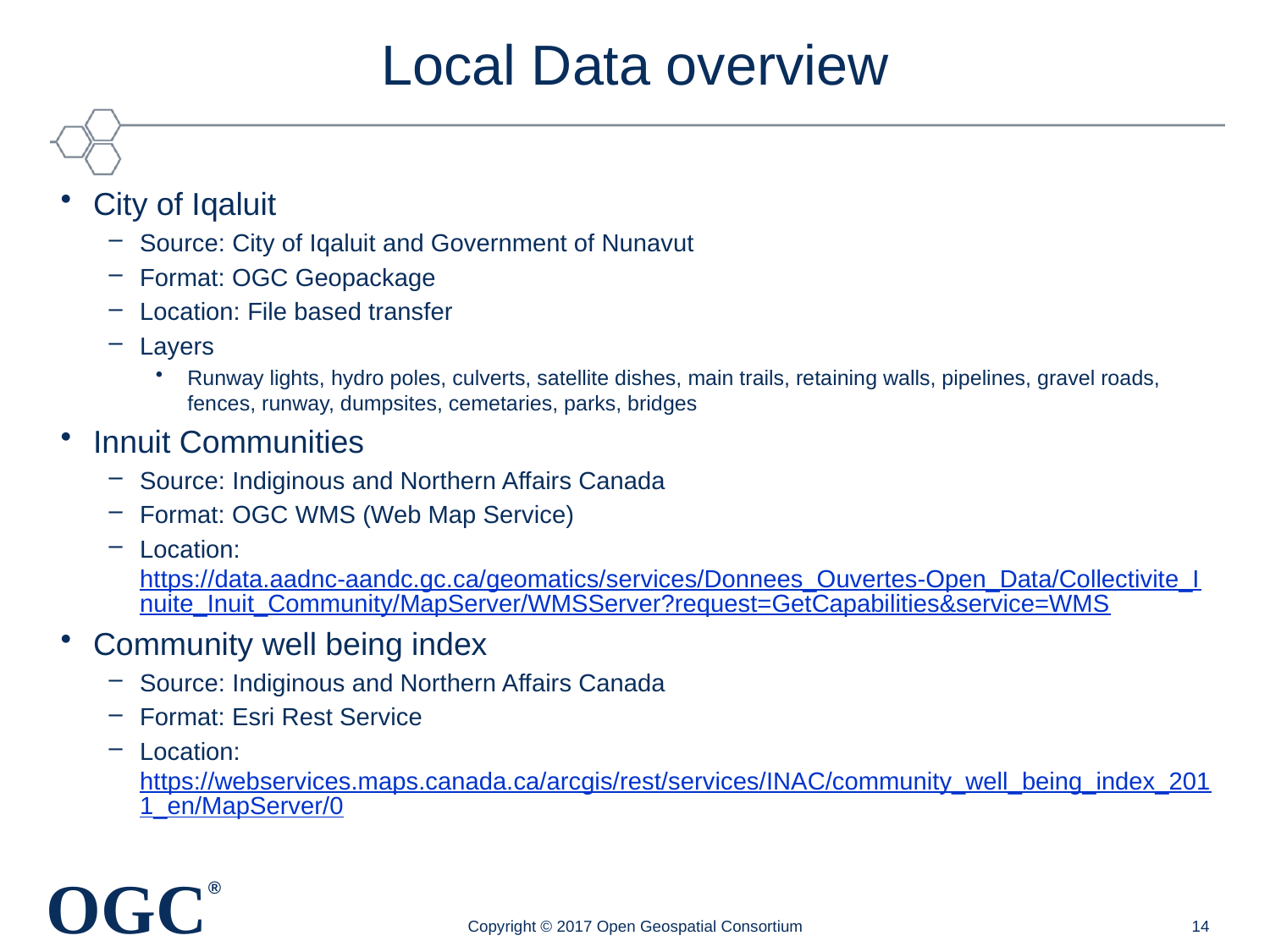

# Local Data overview
City of Iqaluit
Source: City of Iqaluit and Government of Nunavut
Format: OGC Geopackage
Location: File based transfer
Layers
Runway lights, hydro poles, culverts, satellite dishes, main trails, retaining walls, pipelines, gravel roads, fences, runway, dumpsites, cemetaries, parks, bridges
Innuit Communities
Source: Indiginous and Northern Affairs Canada
Format: OGC WMS (Web Map Service)
Location: https://data.aadnc-aandc.gc.ca/geomatics/services/Donnees_Ouvertes-Open_Data/Collectivite_Inuite_Inuit_Community/MapServer/WMSServer?request=GetCapabilities&service=WMS
Community well being index
Source: Indiginous and Northern Affairs Canada
Format: Esri Rest Service
Location: https://webservices.maps.canada.ca/arcgis/rest/services/INAC/community_well_being_index_2011_en/MapServer/0

Copyright © 2017 Open Geospatial Consortium
14